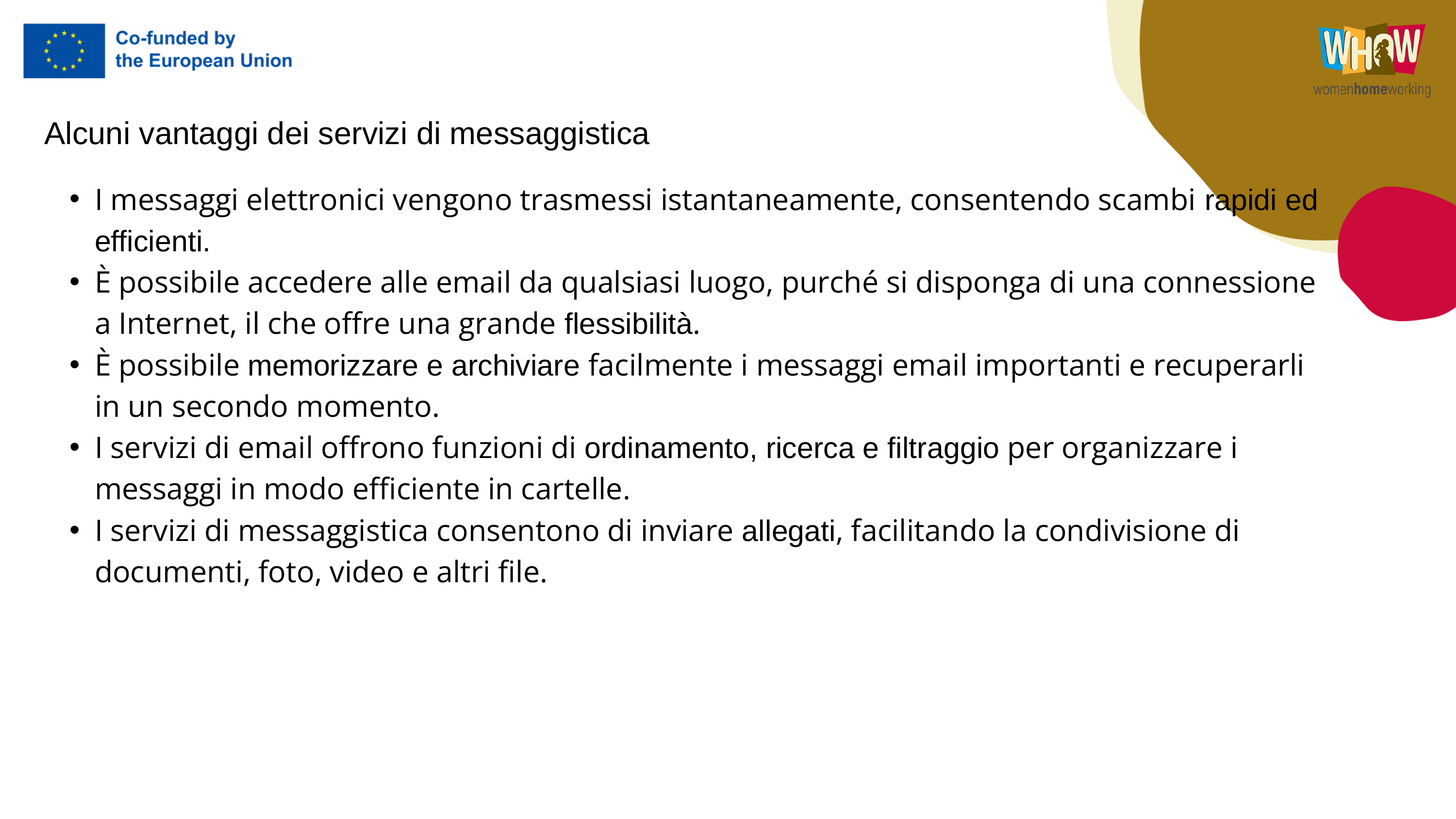

Alcuni vantaggi dei servizi di messaggistica
I messaggi elettronici vengono trasmessi istantaneamente, consentendo scambi rapidi ed efficienti.
È possibile accedere alle email da qualsiasi luogo, purché si disponga di una connessione a Internet, il che offre una grande flessibilità.
È possibile memorizzare e archiviare facilmente i messaggi email importanti e recuperarli in un secondo momento.
I servizi di email offrono funzioni di ordinamento, ricerca e filtraggio per organizzare i messaggi in modo efficiente in cartelle.
I servizi di messaggistica consentono di inviare allegati, facilitando la condivisione di documenti, foto, video e altri file.